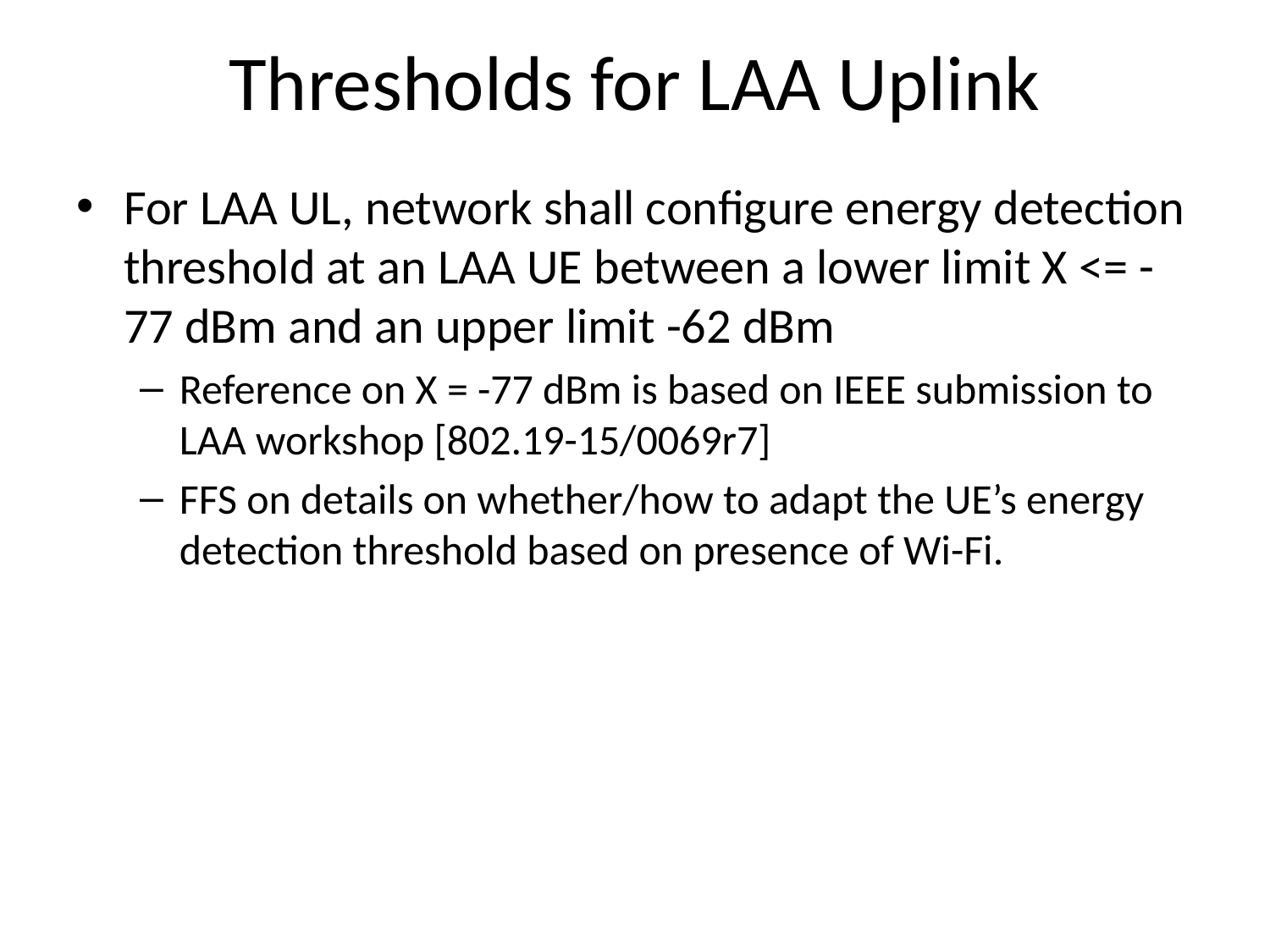

# Thresholds for LAA Uplink
For LAA UL, network shall configure energy detection threshold at an LAA UE between a lower limit X <= -77 dBm and an upper limit -62 dBm
Reference on X = -77 dBm is based on IEEE submission to LAA workshop [802.19-15/0069r7]
FFS on details on whether/how to adapt the UE’s energy detection threshold based on presence of Wi-Fi.